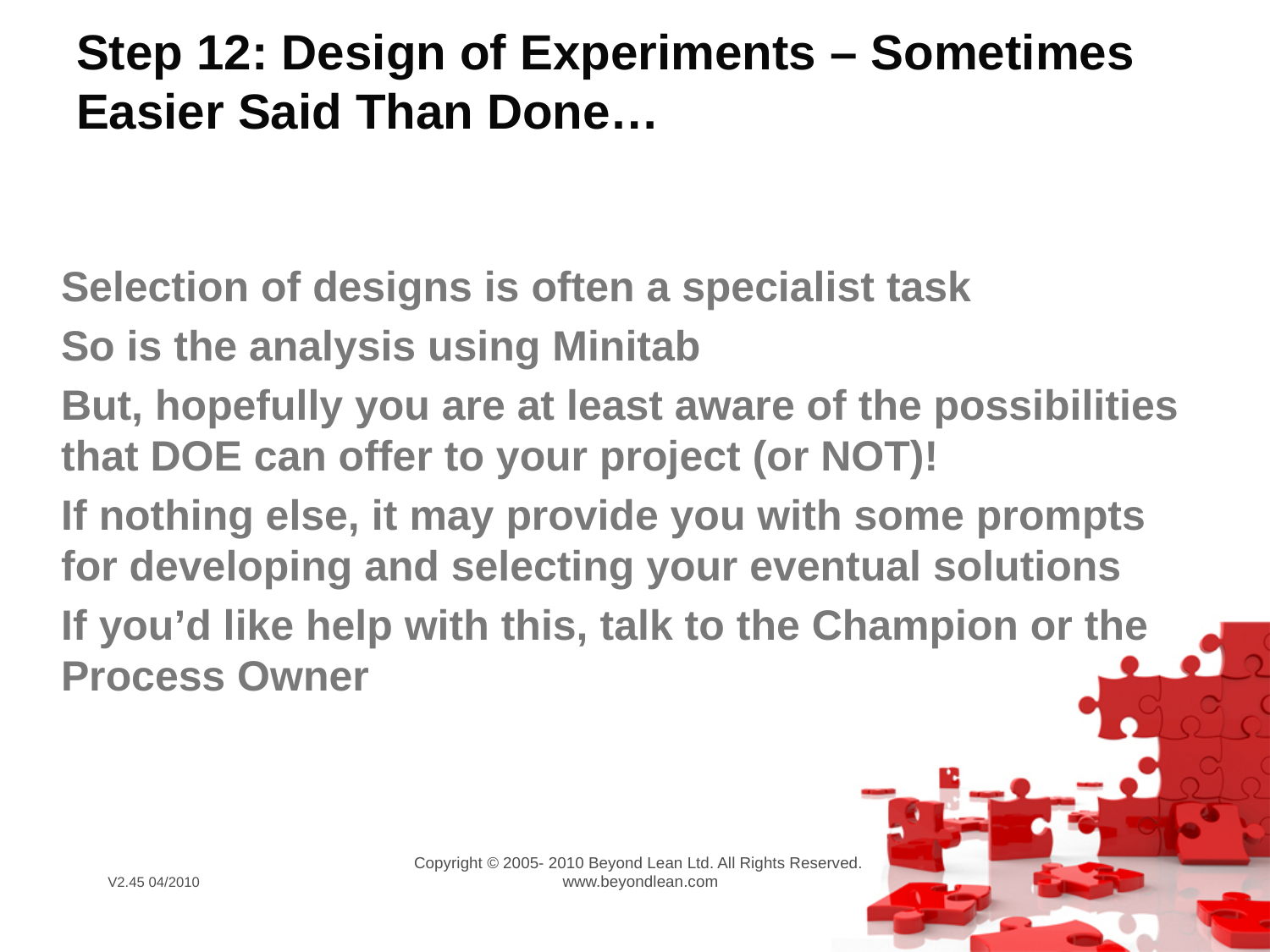

# Step 12: Design of Experiments – Sometimes Easier Said Than Done…
Selection of designs is often a specialist task
So is the analysis using Minitab
But, hopefully you are at least aware of the possibilities that DOE can offer to your project (or NOT)!
If nothing else, it may provide you with some prompts for developing and selecting your eventual solutions
If you’d like help with this, talk to the Champion or the Process Owner